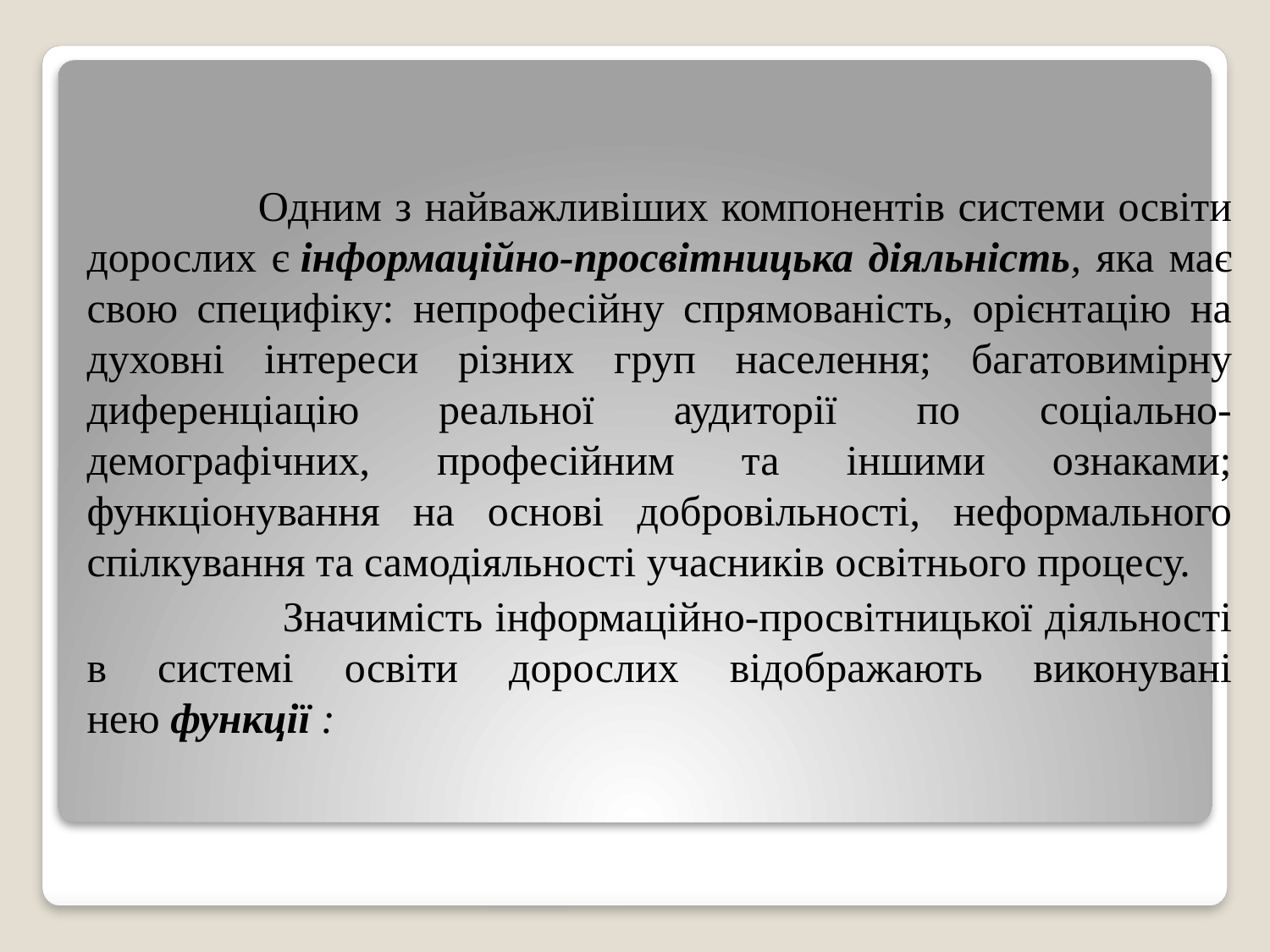

Одним з найважливіших компонентів системи освіти дорослих є інформаційно-просвітницька діяльність, яка має свою специфіку: непрофесійну спрямованість, орієнтацію на духовні інтереси різних груп населення; багатовимірну диференціацію реальної аудиторії по соціально-демографічних, професійним та іншими ознаками; функціонування на основі добровільності, неформального спілкування та самодіяльності учасників освітнього процесу.
                Значимість інформаційно-просвітницької діяльності в системі освіти дорослих відображають виконувані нею функції :